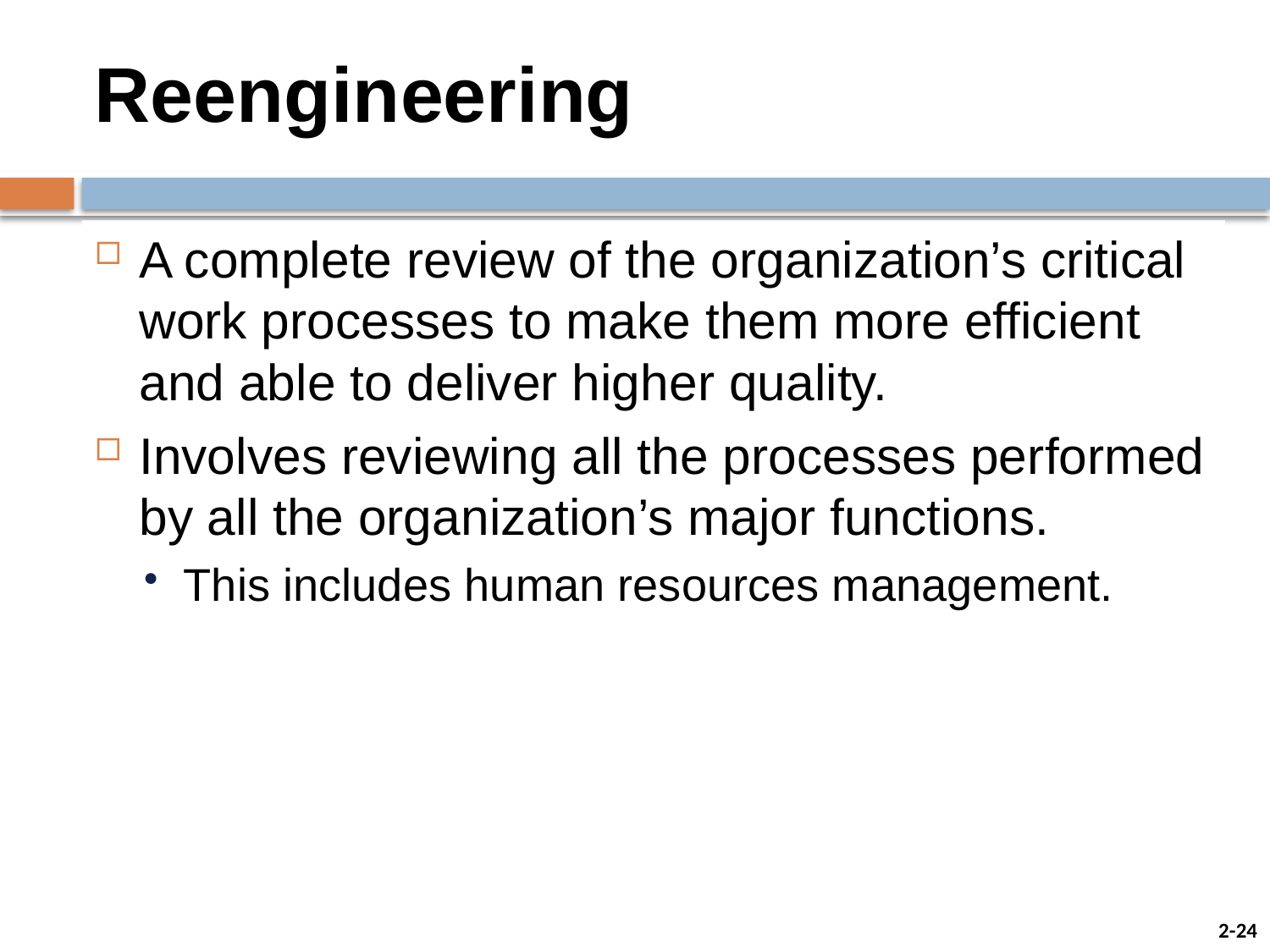

# Reengineering
A complete review of the organization’s critical work processes to make them more efficient and able to deliver higher quality.
Involves reviewing all the processes performed by all the organization’s major functions.
This includes human resources management.